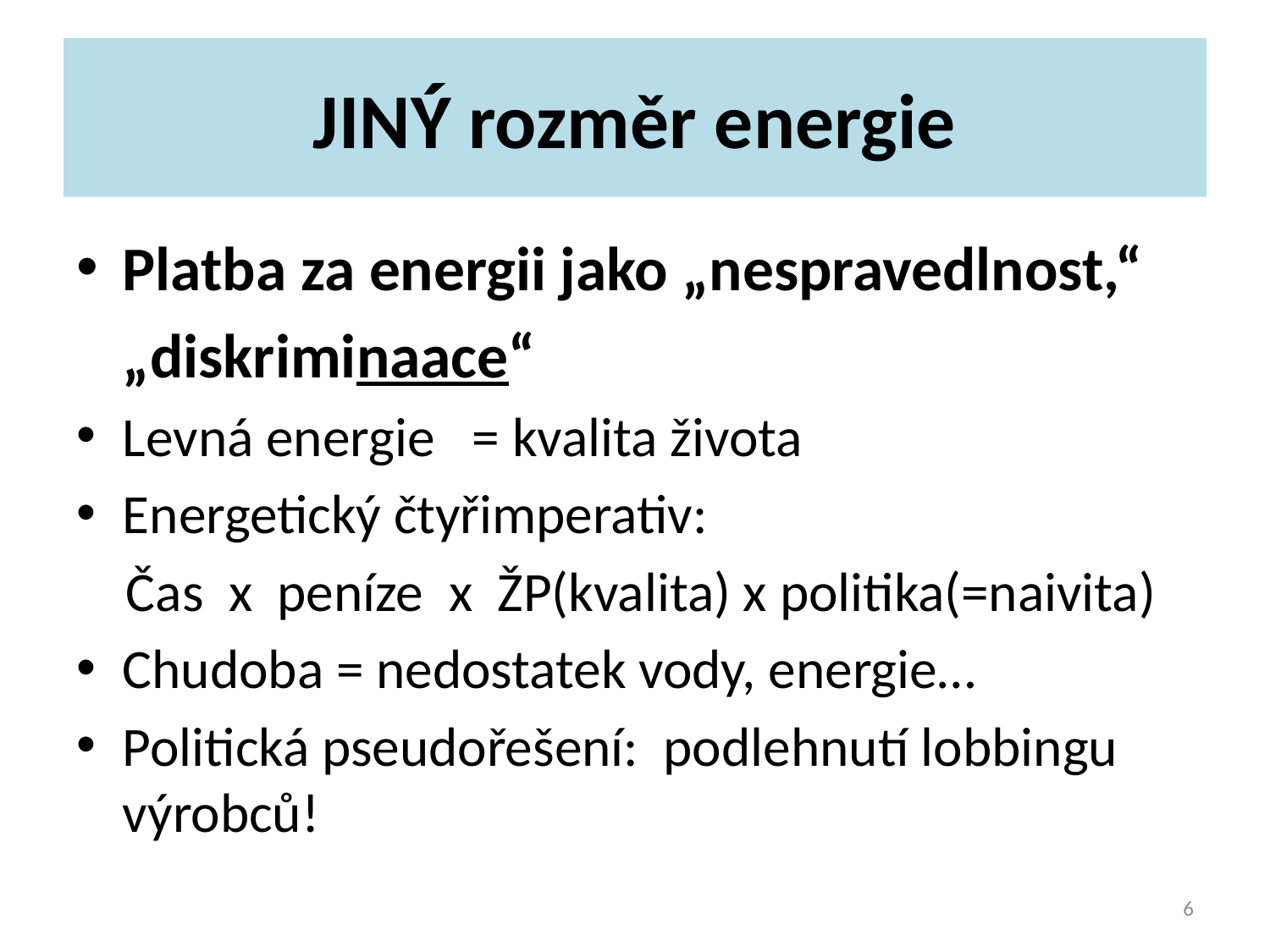

# JINÝ rozměr energie
Platba za energii jako „nespravedlnost,“
	„diskriminaace“
Levná energie   = kvalita života
Energetický čtyřimperativ:
    Čas  x  peníze  x  ŽP(kvalita) x politika(=naivita)
Chudoba = nedostatek vody, energie…
Politická pseudořešení:  podlehnutí lobbingu výrobců!

6